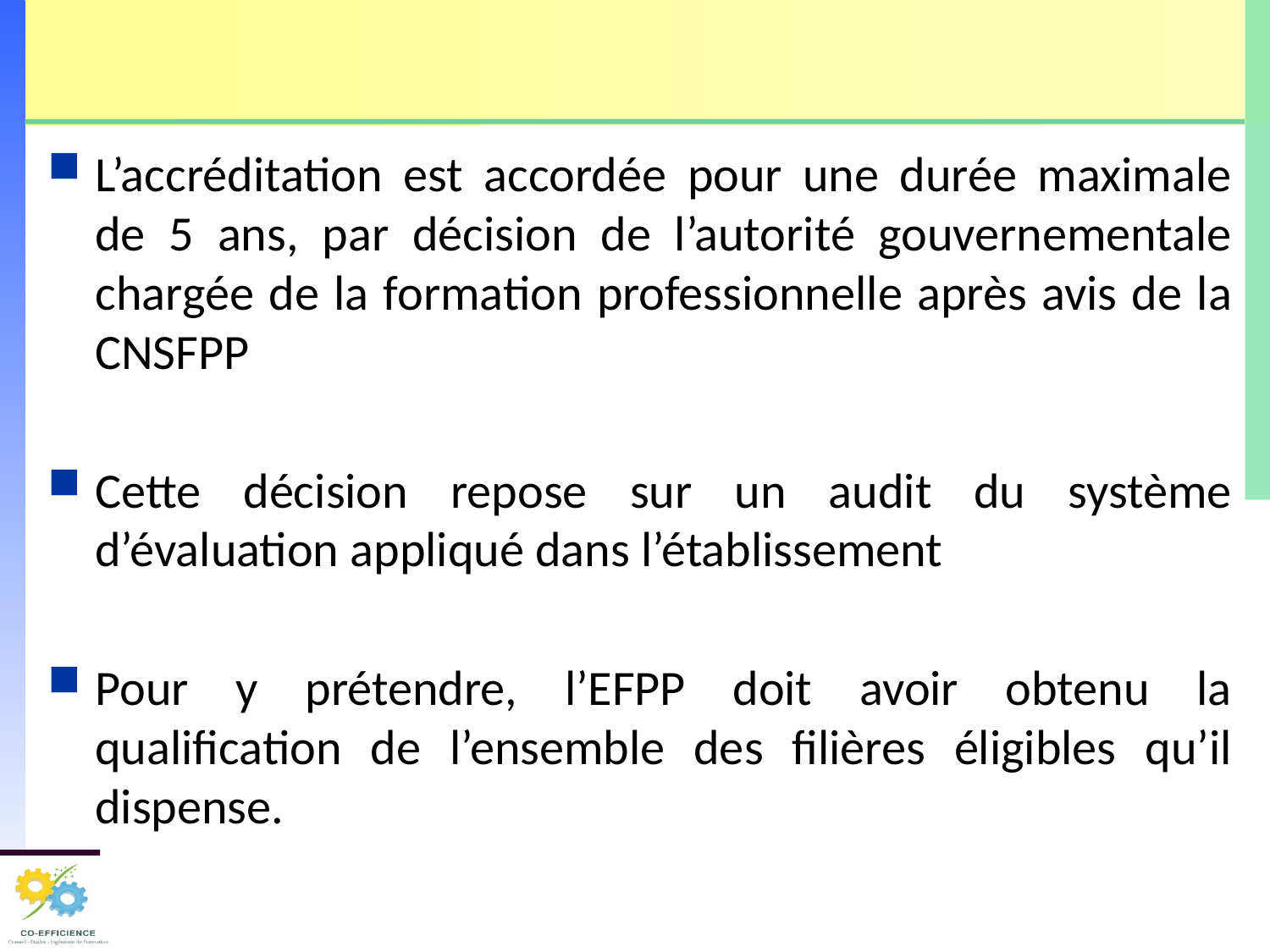

#
L’accréditation est accordée pour une durée maximale de 5 ans, par décision de l’autorité gouvernementale chargée de la formation professionnelle après avis de la CNSFPP

Cette décision repose sur un audit du système d’évaluation appliqué dans l’établissement

Pour y prétendre, l’EFPP doit avoir obtenu la qualification de l’ensemble des filières éligibles qu’il dispense.